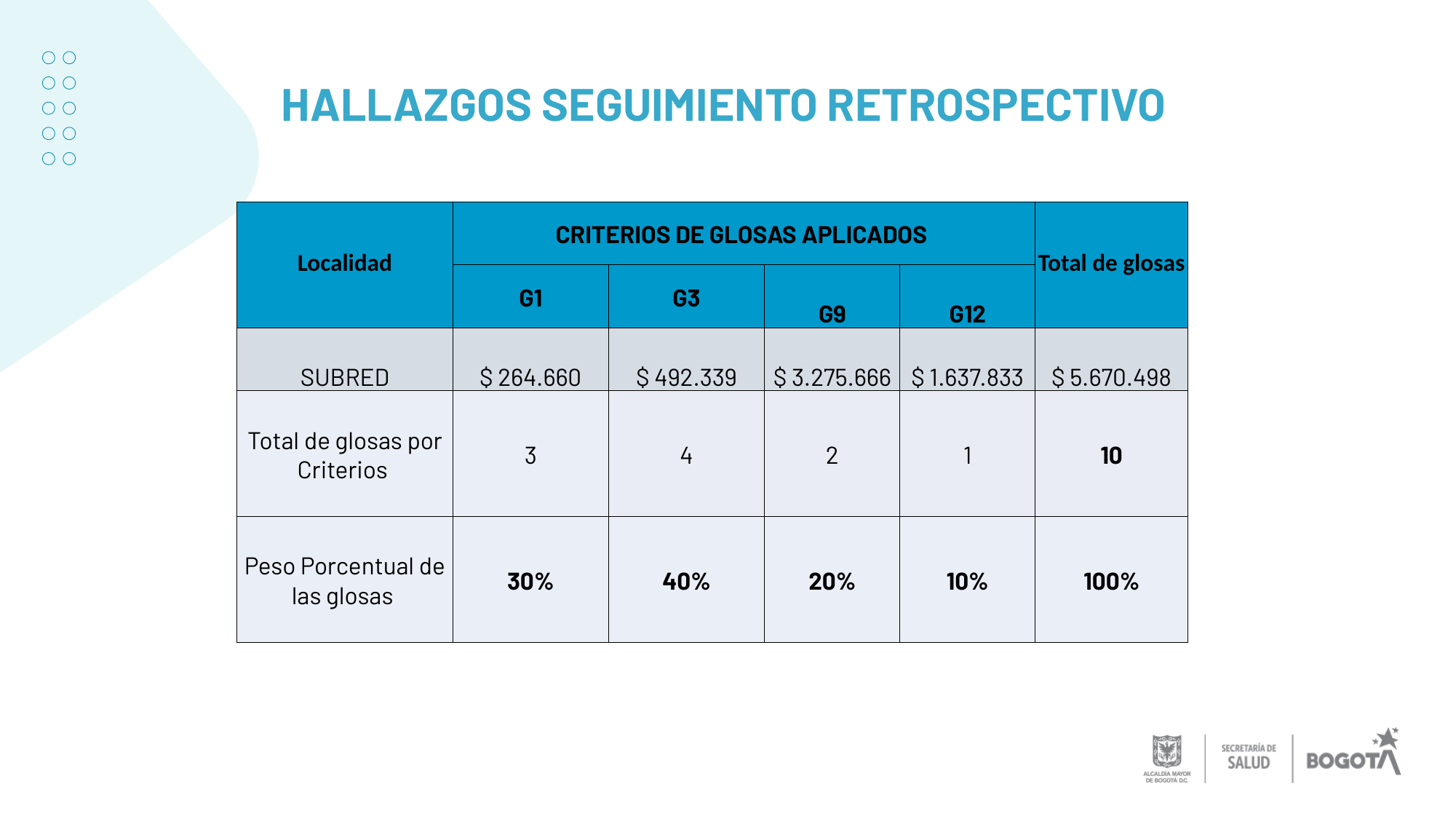

# HALLAZGOS SEGUIMIENTO RETROSPECTIVO
| Localidad | CRITERIOS DE GLOSAS APLICADOS |  |  |  | Total de glosas |
| --- | --- | --- | --- | --- | --- |
|  | G1 | G3 | G9 | G12 |  |
| SUBRED | $ 264.660 | $ 492.339 | $ 3.275.666 | $ 1.637.833 | $ 5.670.498 |
| Total de glosas por Criterios | 3 | 4 | 2 | 1 | 10 |
| Peso Porcentual de las glosas | 30% | 40% | 20% | 10% | 100% |